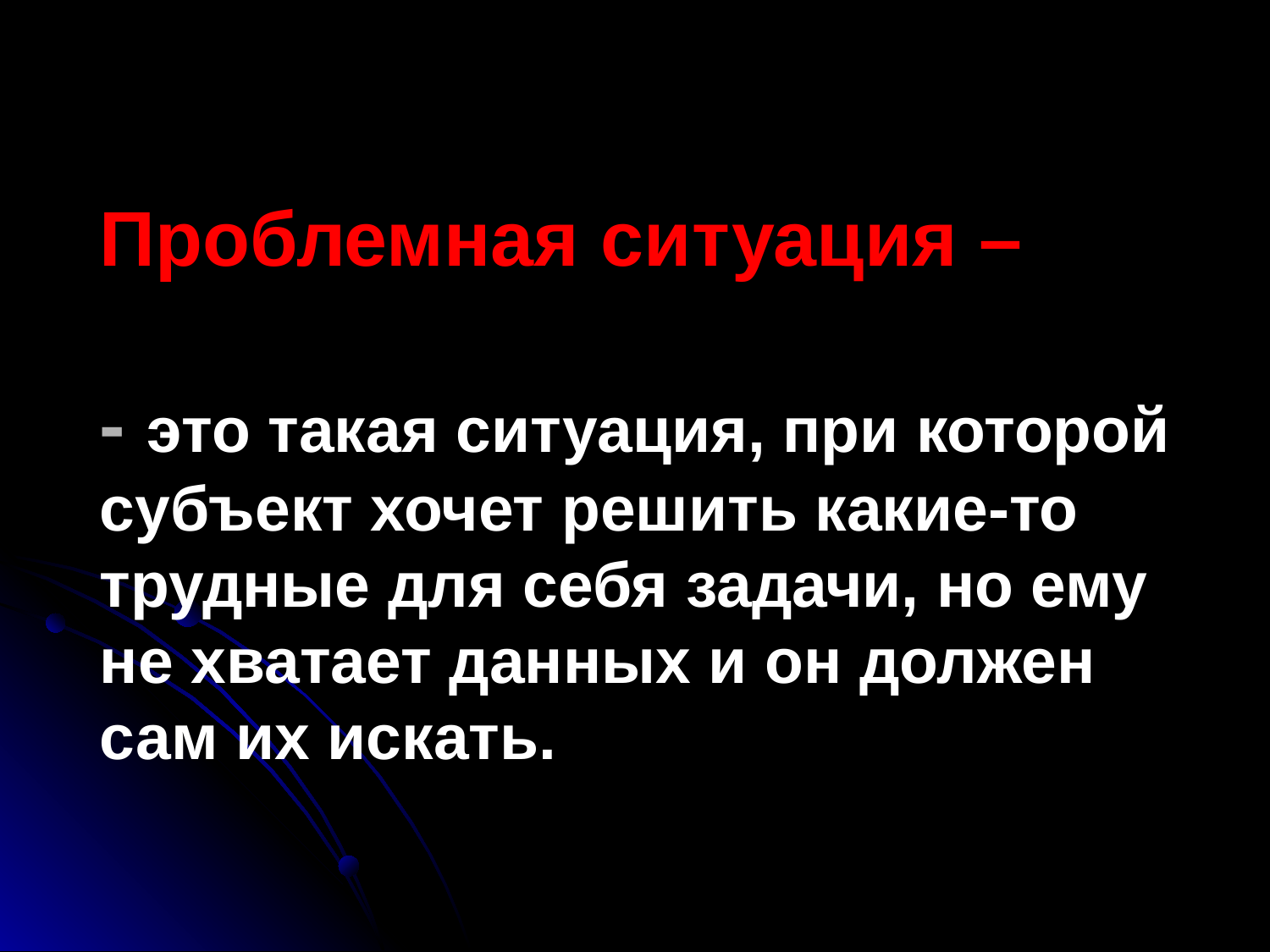

Проблемная ситуация –
- это такая ситуация, при которой субъект хочет решить какие-то трудные для себя задачи, но ему не хватает данных и он должен сам их искать.